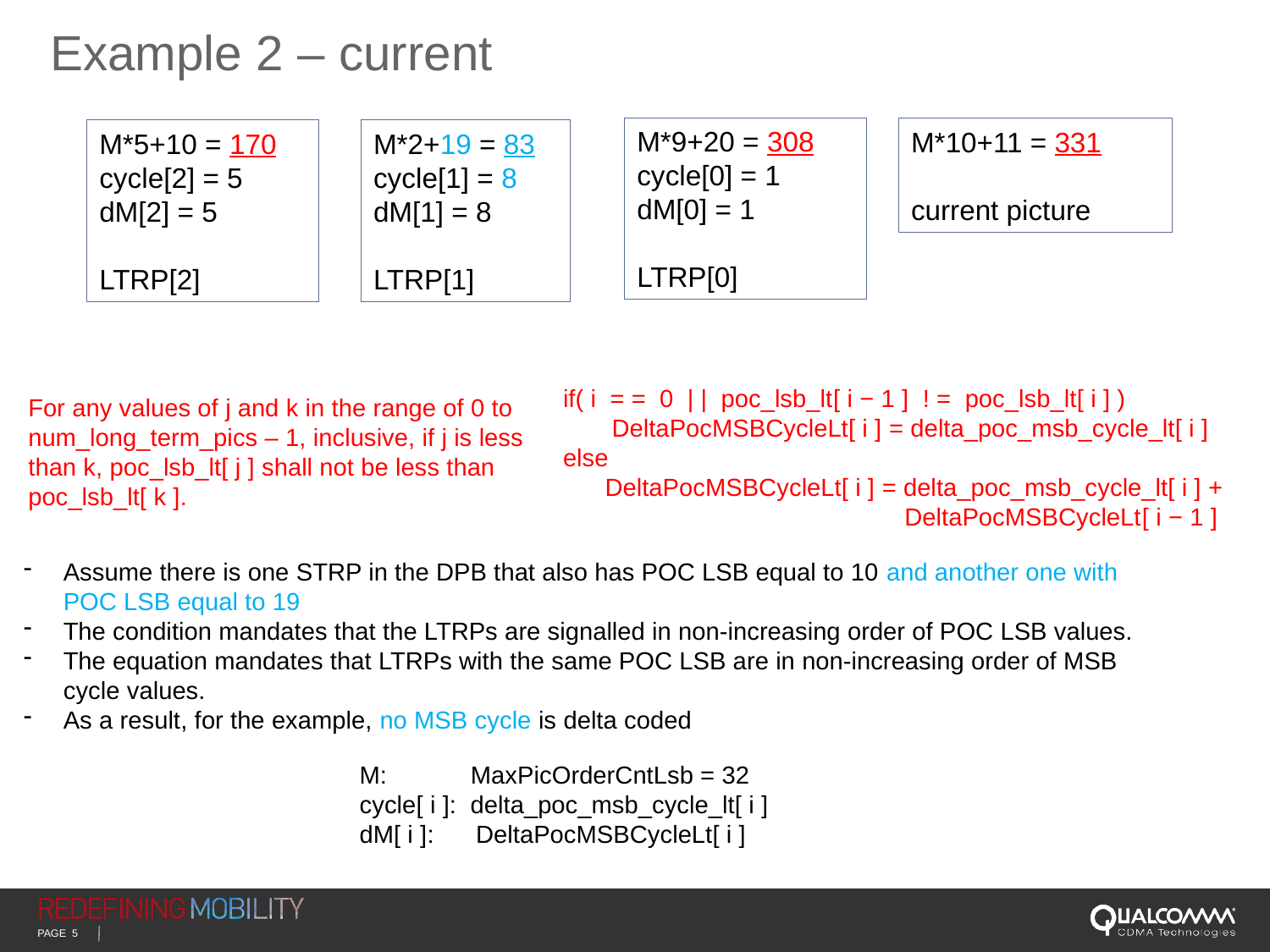

# Example 2 – current
M*9+20 = 308
cycle[0] = 1
dM[0] = 1
LTRP[0]
M*10+11 = 331
current picture
M*5+10 = 170
cycle[2] = 5
dM[2] = 5
LTRP[2]
M*2+19 = 83
cycle[1] = 8
dM[1] = 8
LTRP[1]
if( i  = =  0  | |  poc_lsb_lt[ i − 1 ]  ! =  poc_lsb_lt[ i ] )
       DeltaPocMSBCycleLt[ i ] = delta_poc_msb_cycle_lt[ i ]
else
      DeltaPocMSBCycleLt[ i ] = delta_poc_msb_cycle_lt[ i ] +
                                                 DeltaPocMSBCycleLt[ i − 1 ]
For any values of j and k in the range of 0 to num_long_term_pics – 1, inclusive, if j is less than k, poc_lsb_lt[ j ] shall not be less than poc_lsb_lt[ k ].
Assume there is one STRP in the DPB that also has POC LSB equal to 10 and another one with POC LSB equal to 19
The condition mandates that the LTRPs are signalled in non-increasing order of POC LSB values.
The equation mandates that LTRPs with the same POC LSB are in non-increasing order of MSB cycle values.
As a result, for the example, no MSB cycle is delta coded

M:            MaxPicOrderCntLsb = 32
cycle[ i ]:  delta_poc_msb_cycle_lt[ i ]
dM[ i ]:      DeltaPocMSBCycleLt[ i ]